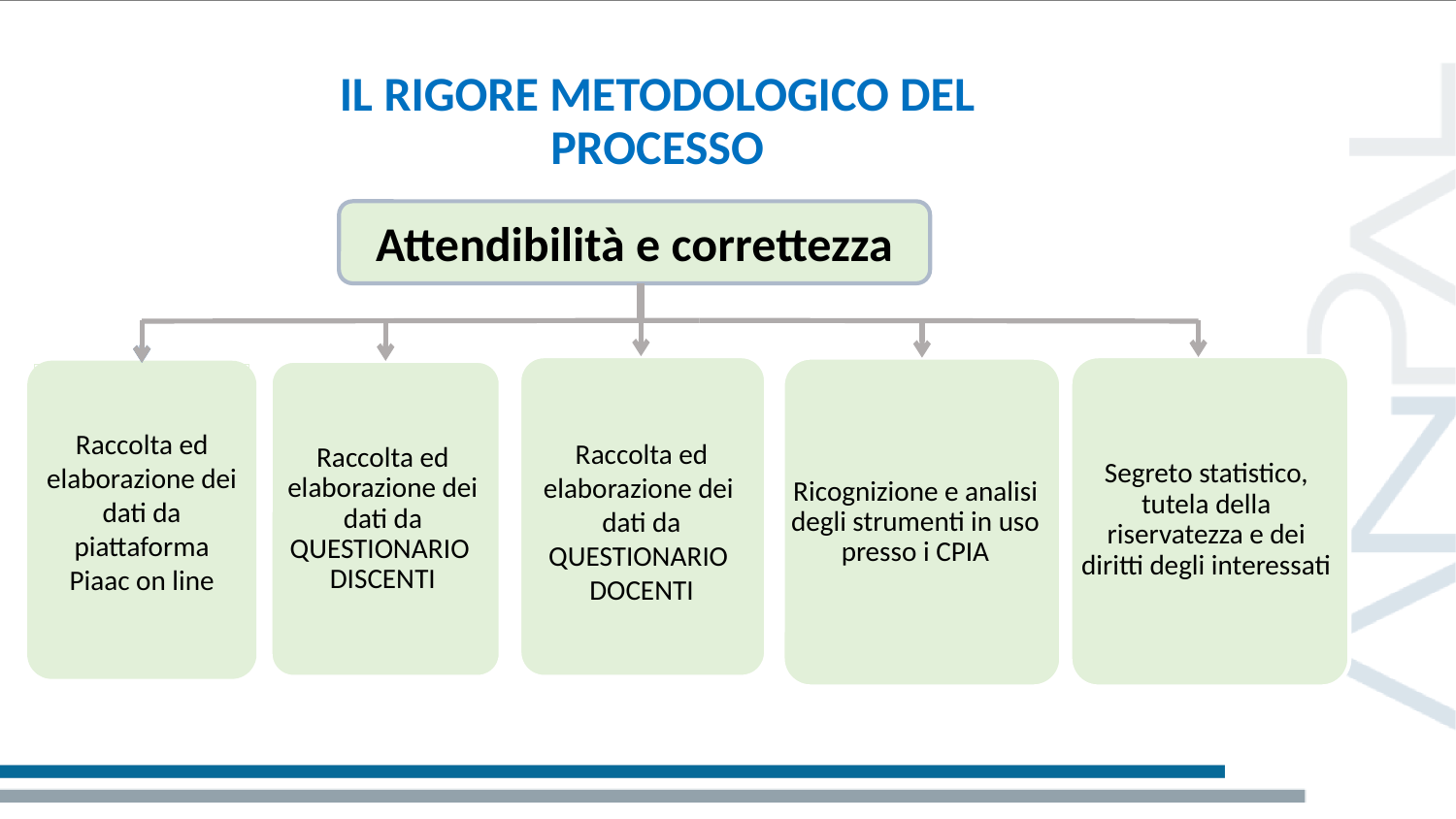

# Il rigore metodologico del processo
Attendibilità e correttezza

Raccolta ed
elaborazione dei  dati da
QUESTIONARIO
DOCENTI

Segreto statistico, tutela della riservatezza e dei diritti degli interessati

Ricognizione e analisi degli strumenti in uso presso i CPIA

Raccolta ed
elaborazione dei dati da
QUESTIONARIO
DISCENTI

Raccolta ed
elaborazione dei dati da
piattaforma
Piaac on line